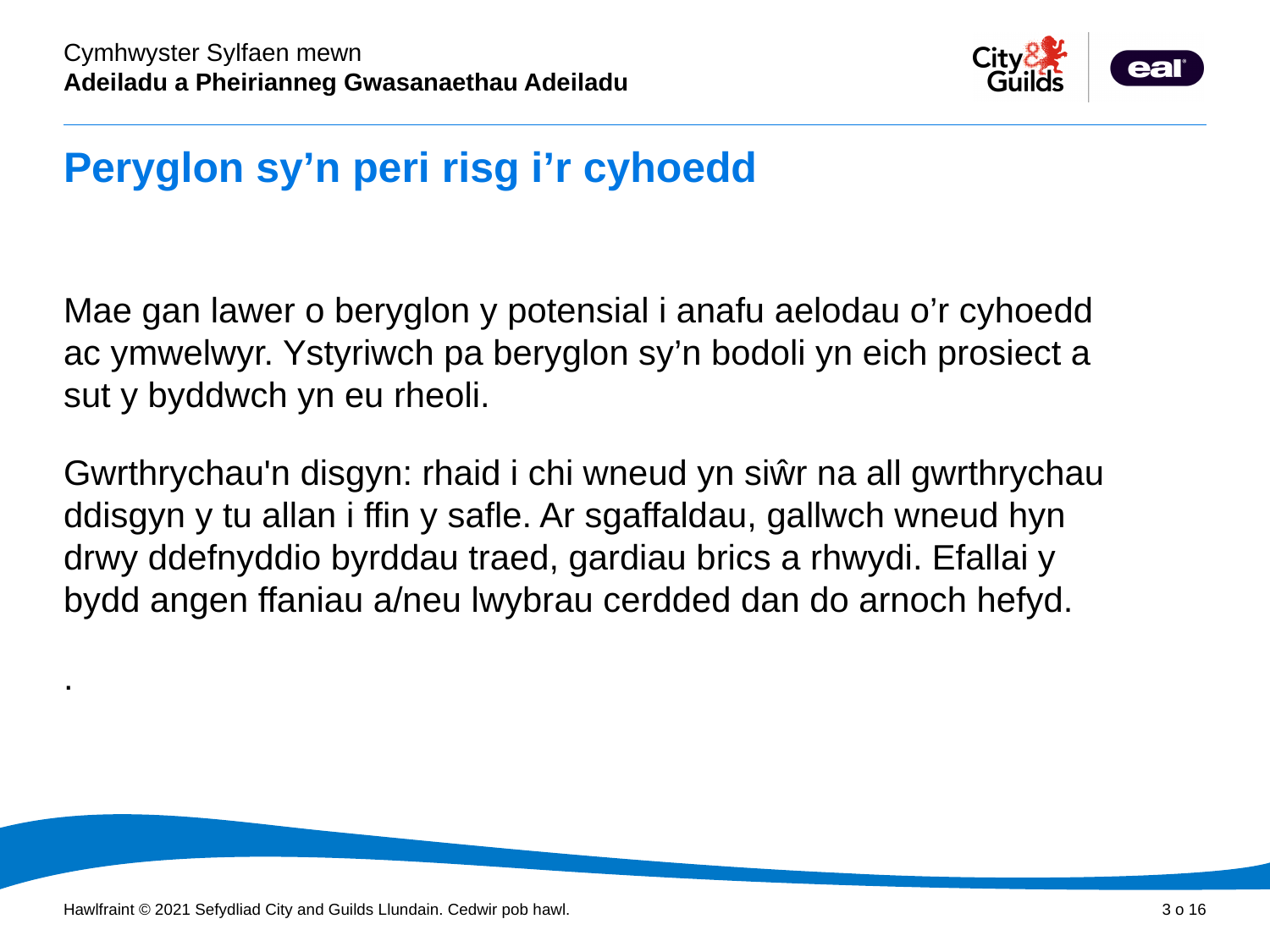

# Peryglon sy’n peri risg i’r cyhoedd

Mae gan lawer o beryglon y potensial i anafu aelodau o’r cyhoedd ac ymwelwyr. Ystyriwch pa beryglon sy’n bodoli yn eich prosiect a sut y byddwch yn eu rheoli.
Gwrthrychau'n disgyn: rhaid i chi wneud yn siŵr na all gwrthrychau ddisgyn y tu allan i ffin y safle. Ar sgaffaldau, gallwch wneud hyn drwy ddefnyddio byrddau traed, gardiau brics a rhwydi. Efallai y bydd angen ffaniau a/neu lwybrau cerdded dan do arnoch hefyd.
.